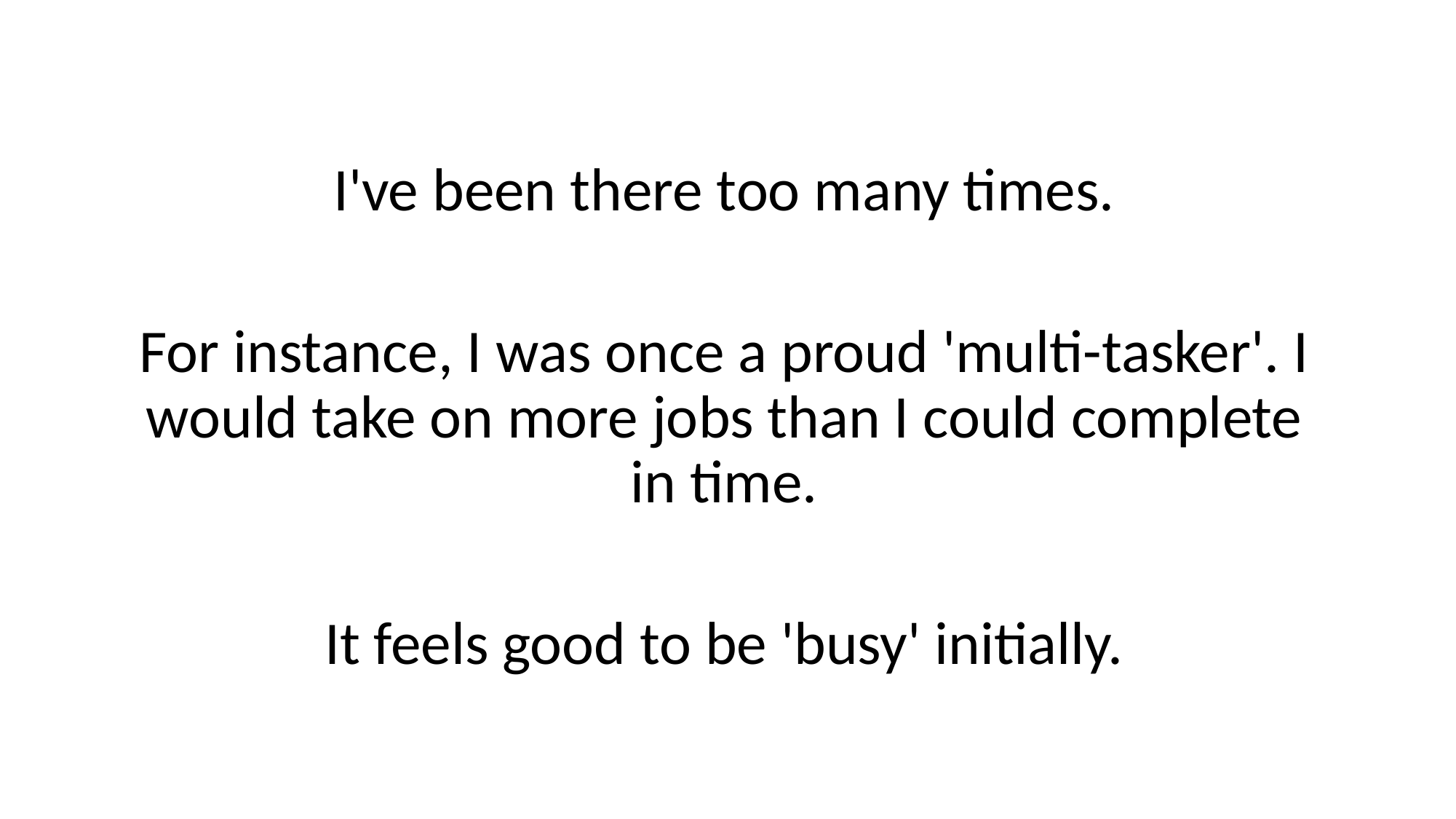

I've been there too many times.

For instance, I was once a proud 'multi-tasker'. I would take on more jobs than I could complete in time.

It feels good to be 'busy' initially.